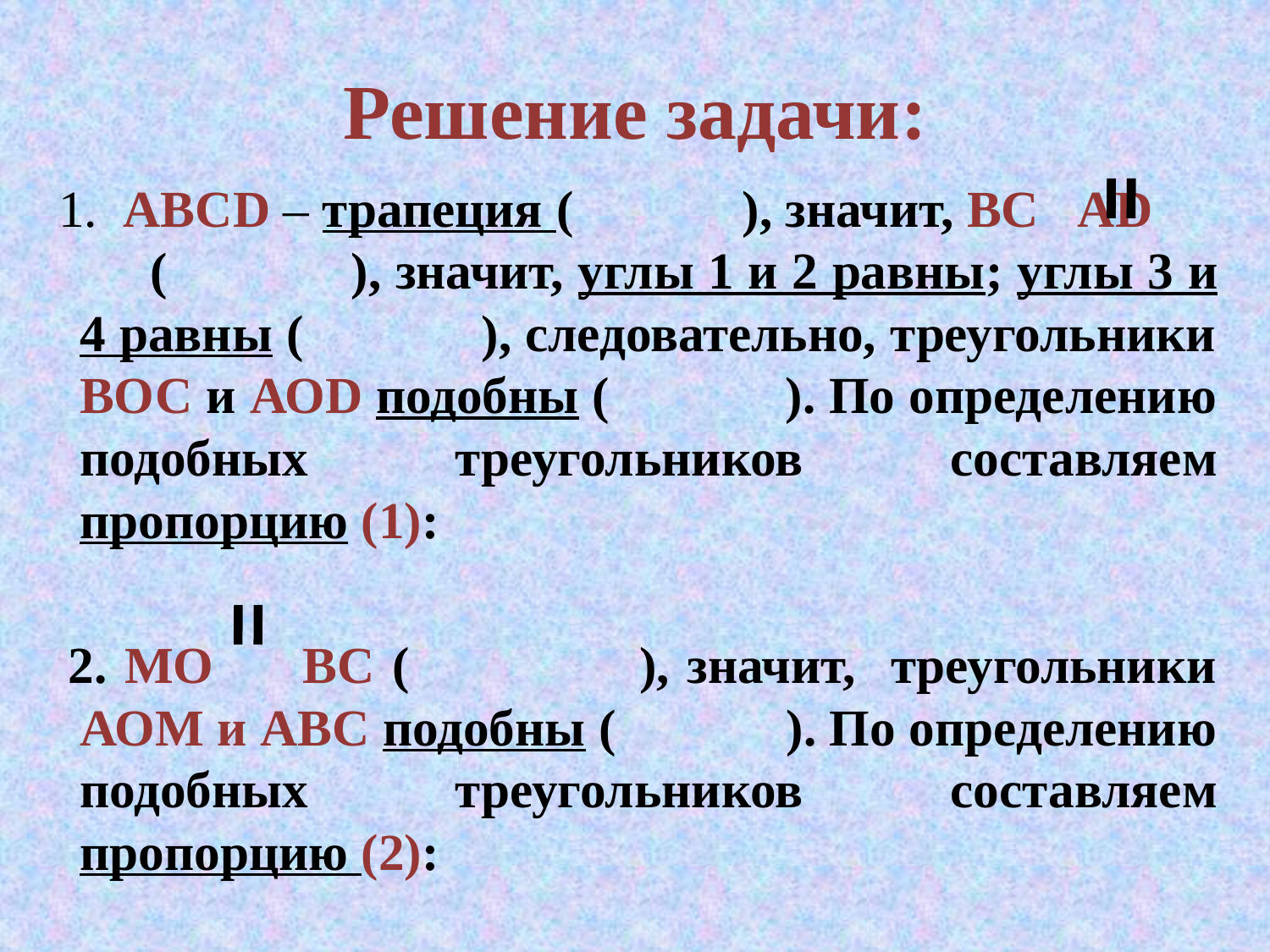

# Решение задачи:
  1.  АВСD – трапеция (             ), значит, ВС   АD           (             ), значит, углы 1 и 2 равны; углы 3 и 4 равны (             ), следовательно, треугольники ВОС и АОD подобны (             ). По определению подобных треугольников cоставляем пропорцию (1):

  2. МО     ВС (             ), значит,  треугольники АОМ и АВС подобны (             ). По определению подобных треугольников cоставляем пропорцию (2):